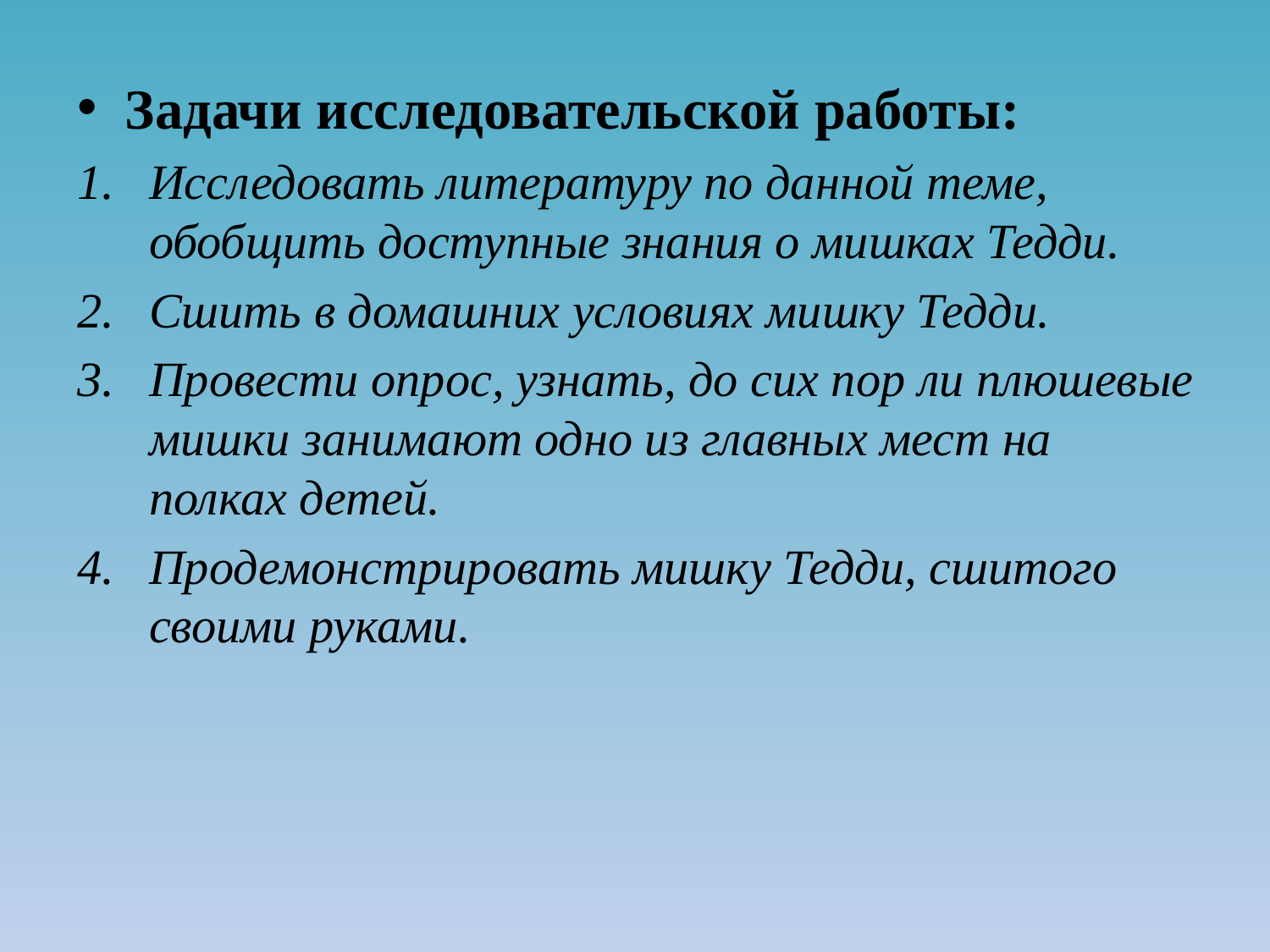

Задачи исследовательской работы:
Исследовать литературу по данной теме, обобщить доступные знания о мишках Тедди.
Сшить в домашних условиях мишку Тедди.
Провести опрос, узнать, до сих пор ли плюшевые мишки занимают одно из главных мест на полках детей.
Продемонстрировать мишку Тедди, сшитого своими руками.